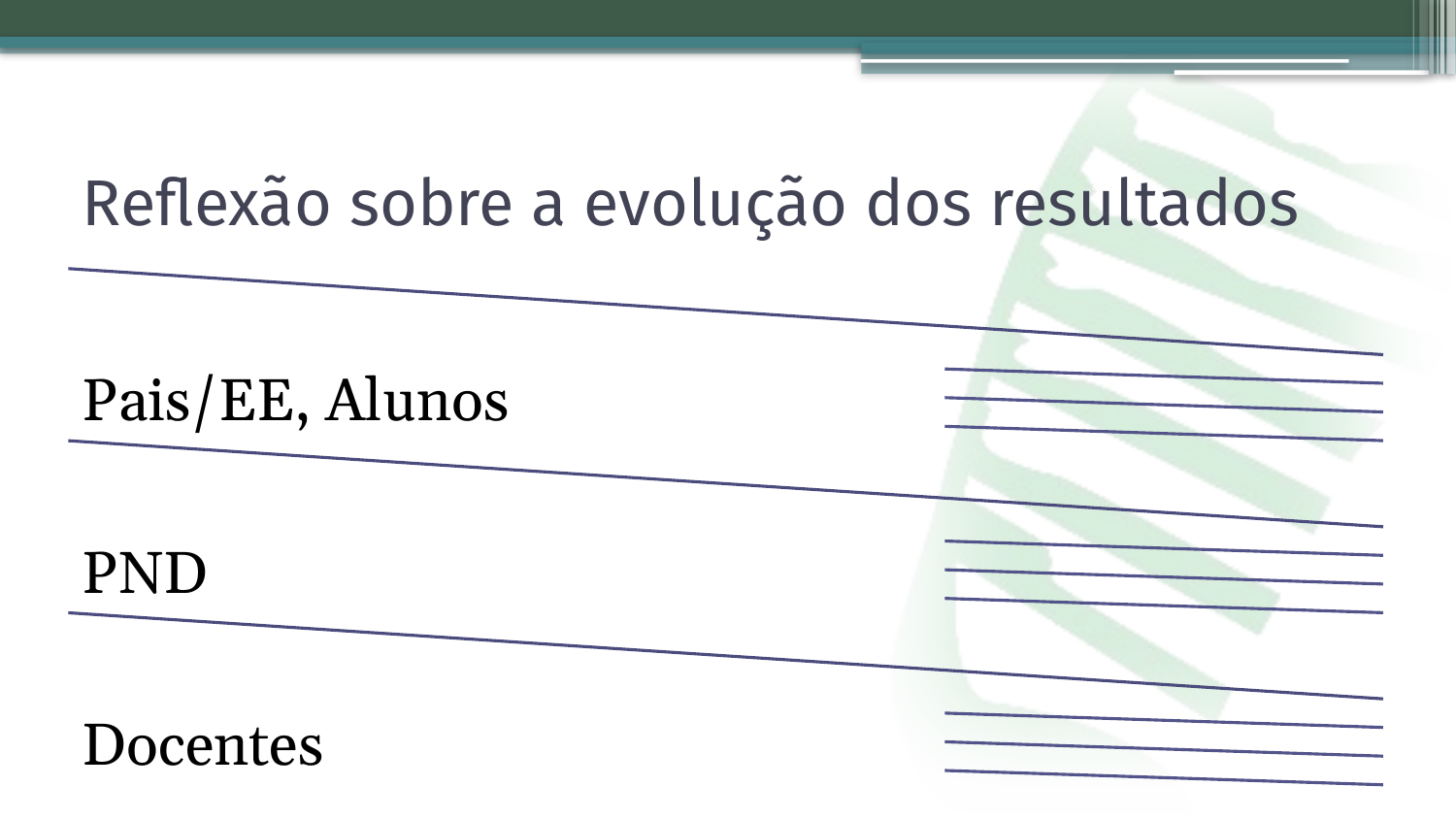

# Reflexão sobre a evolução dos resultados
Pais/EE, Alunos
PND
Docentes